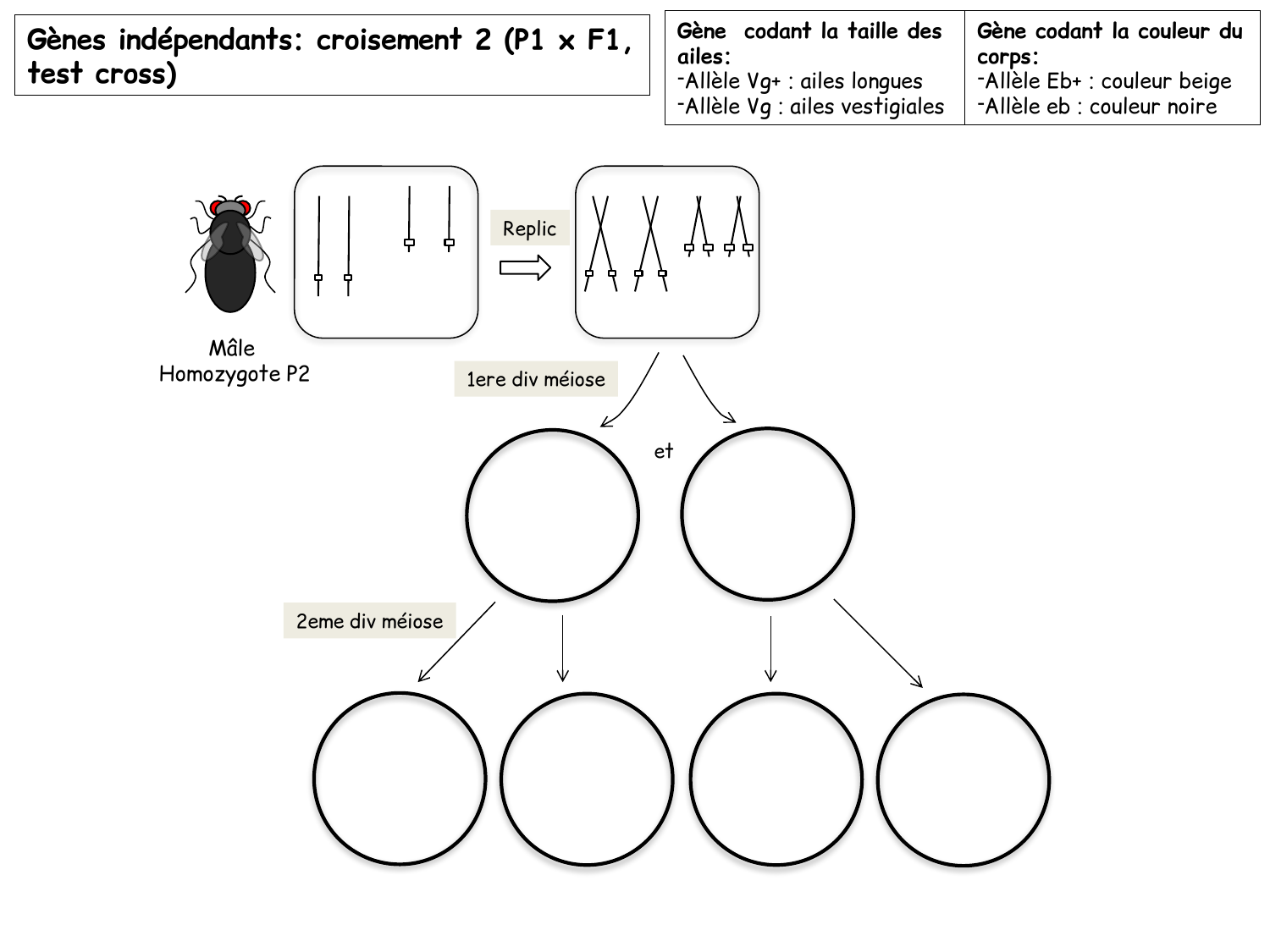

Gène  codant la taille des ailes:
Allèle Vg+ : ailes longues
Allèle Vg : ailes vestigiales
Gène codant la couleur du corps:
Allèle Eb+ : couleur beige
Allèle eb : couleur noire
Gènes indépendants: croisement 2 (P1 x F1, test cross)

Replic

1ere div méiose

et
2eme div méiose

Mâle
Homozygote P2